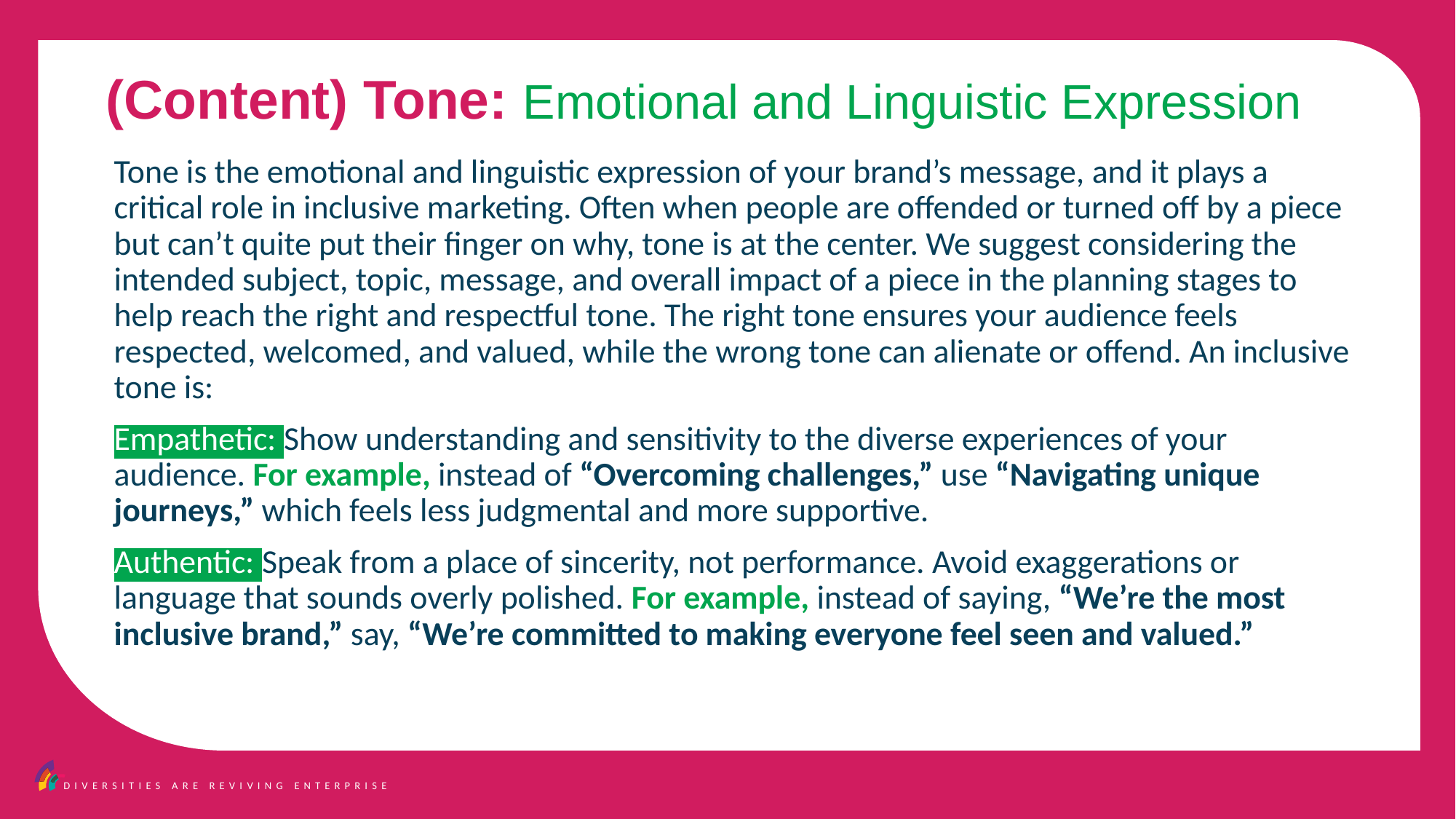

(Content) Tone: Emotional and Linguistic Expression

Tone is the emotional and linguistic expression of your brand’s message, and it plays a critical role in inclusive marketing. Often when people are offended or turned off by a piece but can’t quite put their finger on why, tone is at the center. We suggest considering the intended subject, topic, message, and overall impact of a piece in the planning stages to help reach the right and respectful tone. The right tone ensures your audience feels respected, welcomed, and valued, while the wrong tone can alienate or offend. An inclusive tone is:
Empathetic: Show understanding and sensitivity to the diverse experiences of your audience. For example, instead of “Overcoming challenges,” use “Navigating unique journeys,” which feels less judgmental and more supportive.
Authentic: Speak from a place of sincerity, not performance. Avoid exaggerations or language that sounds overly polished. For example, instead of saying, “We’re the most inclusive brand,” say, “We’re committed to making everyone feel seen and valued.”